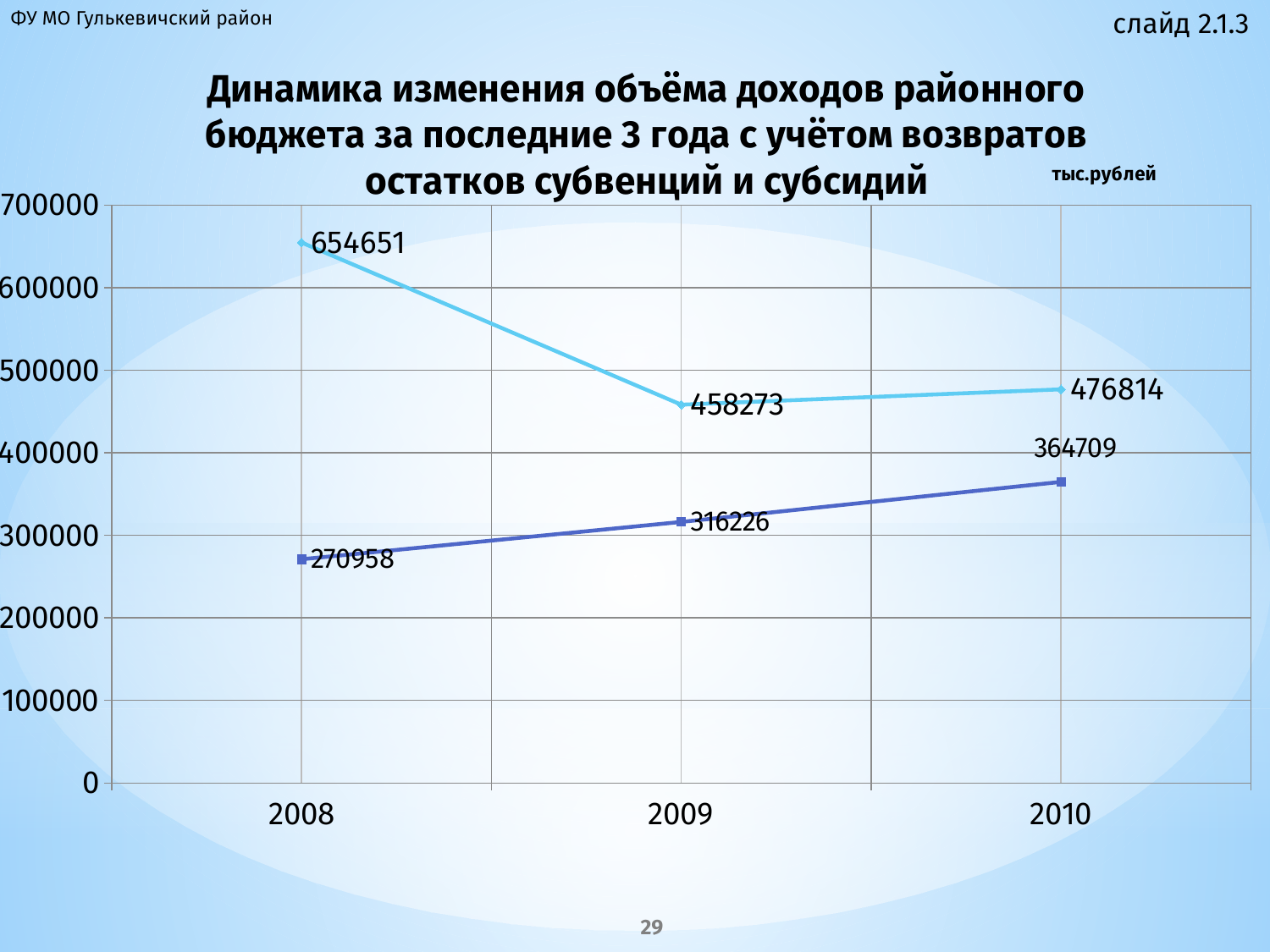

ФУ МО Гулькевичский район
слайд 2.1.3

### Chart: Динамика изменения объёма доходов районного бюджета за последние 3 года с учётом возвратов остатков субвенций и субсидий

| Category | Собственные доходы | Безвозмездные |
|---|---|---|
| 2008 | 270958.0 | 654651.0 |
| 2009 | 316226.0 | 458273.0 |
| 2010 | 364709.0 | 476814.0 |
29